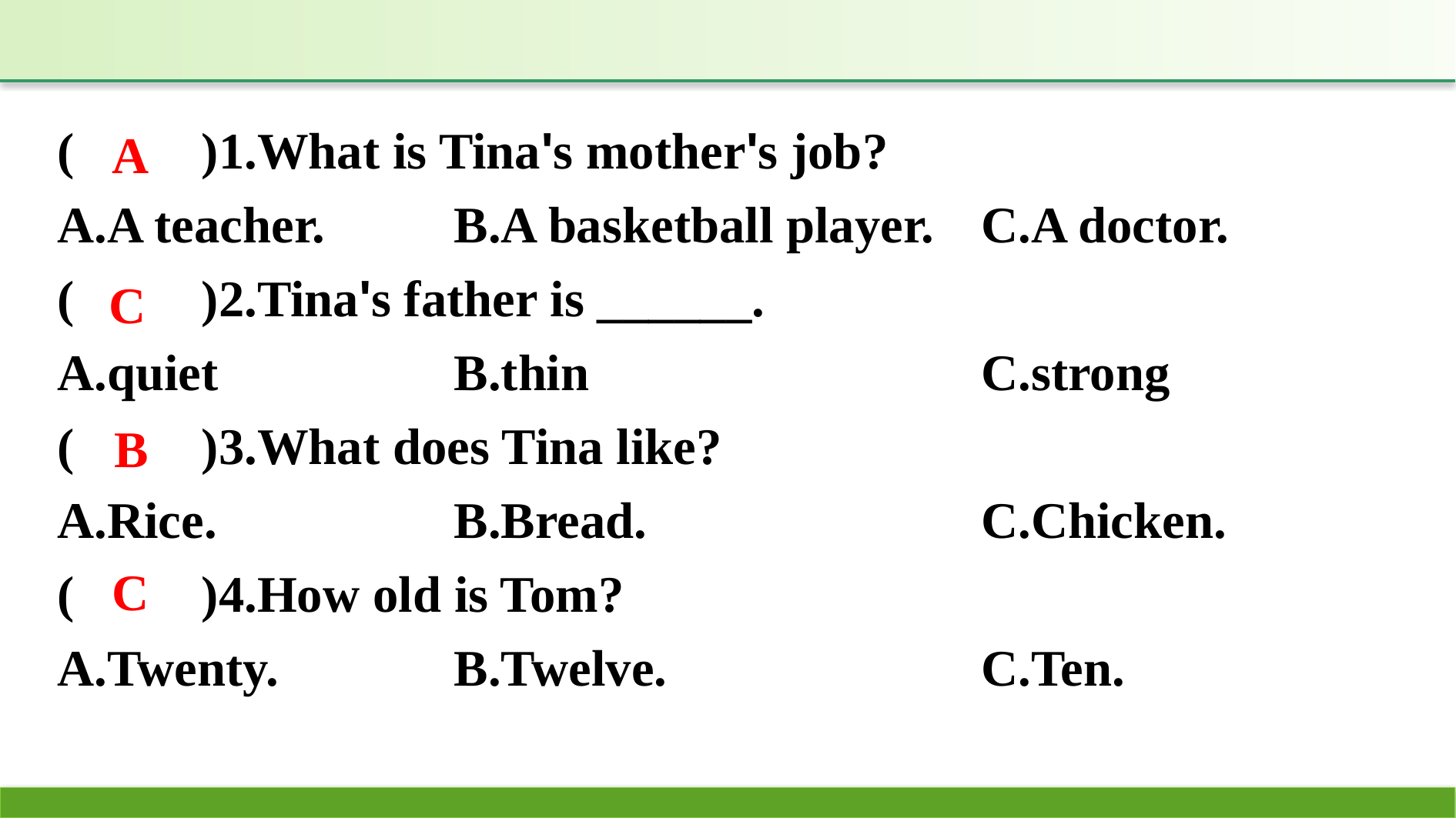

(　　)1.What is Tina's mother's job?
A.A teacher. 	B.A basketball player. 	C.A doctor.
(　　)2.Tina's father is ______.
A.quiet		B.thin				C.strong
(　　)3.What does Tina like?
A.Rice. 		B.Bread. 			C.Chicken.
(　　)4.How old is Tom?
A.Twenty. 		B.Twelve. 			C.Ten.
A
C
B
C